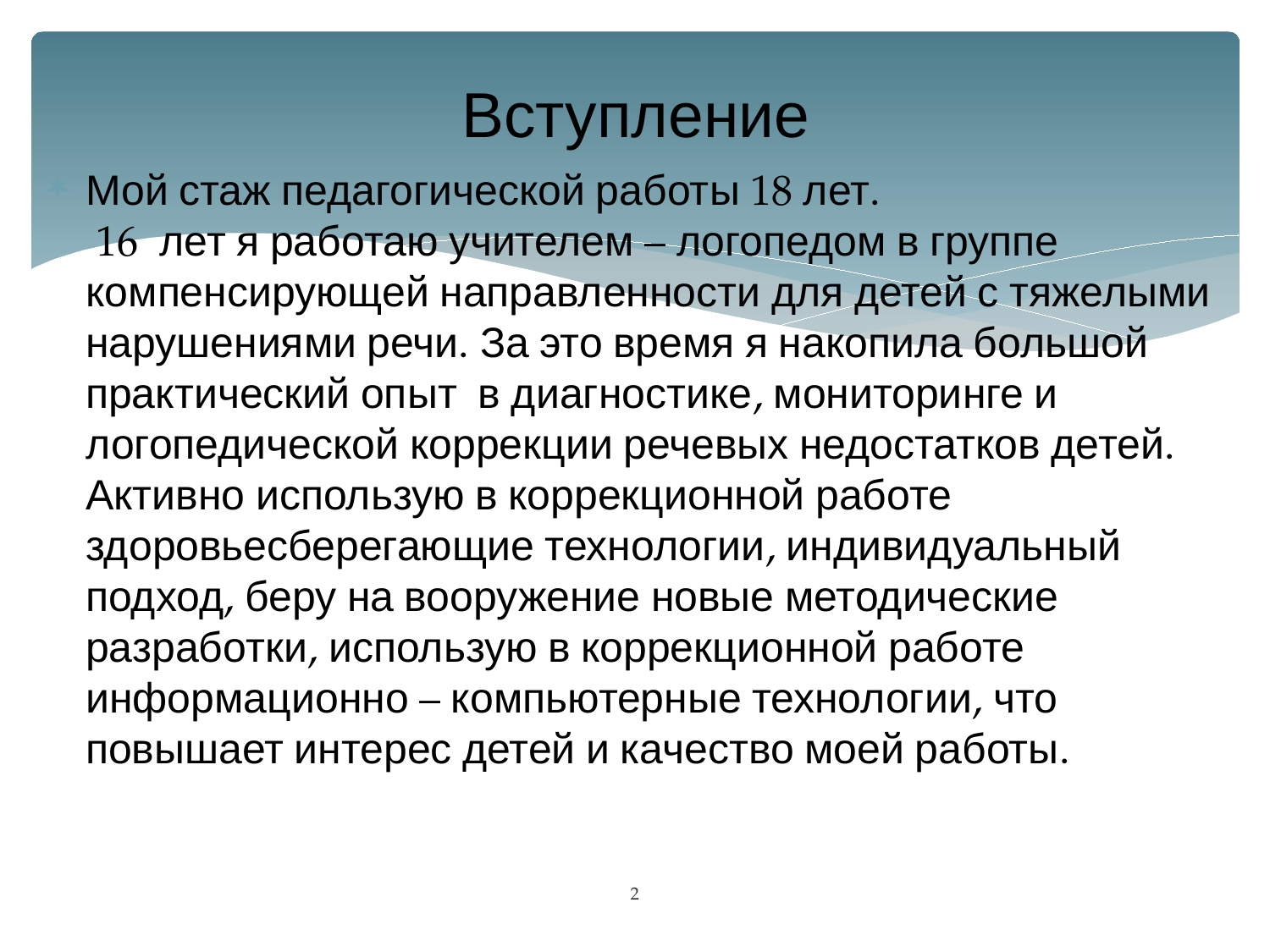

# Вступление
Мой стаж педагогической работы 18 лет.                                  16  лет я работаю учителем – логопедом в группе компенсирующей направленности для детей с тяжелыми нарушениями речи. За это время я накопила большой практический опыт  в диагностике, мониторинге и логопедической коррекции речевых недостатков детей. Активно использую в коррекционной работе здоровьесберегающие технологии, индивидуальный подход, беру на вооружение новые методические разработки, использую в коррекционной работе информационно – компьютерные технологии, что повышает интерес детей и качество моей работы.

2